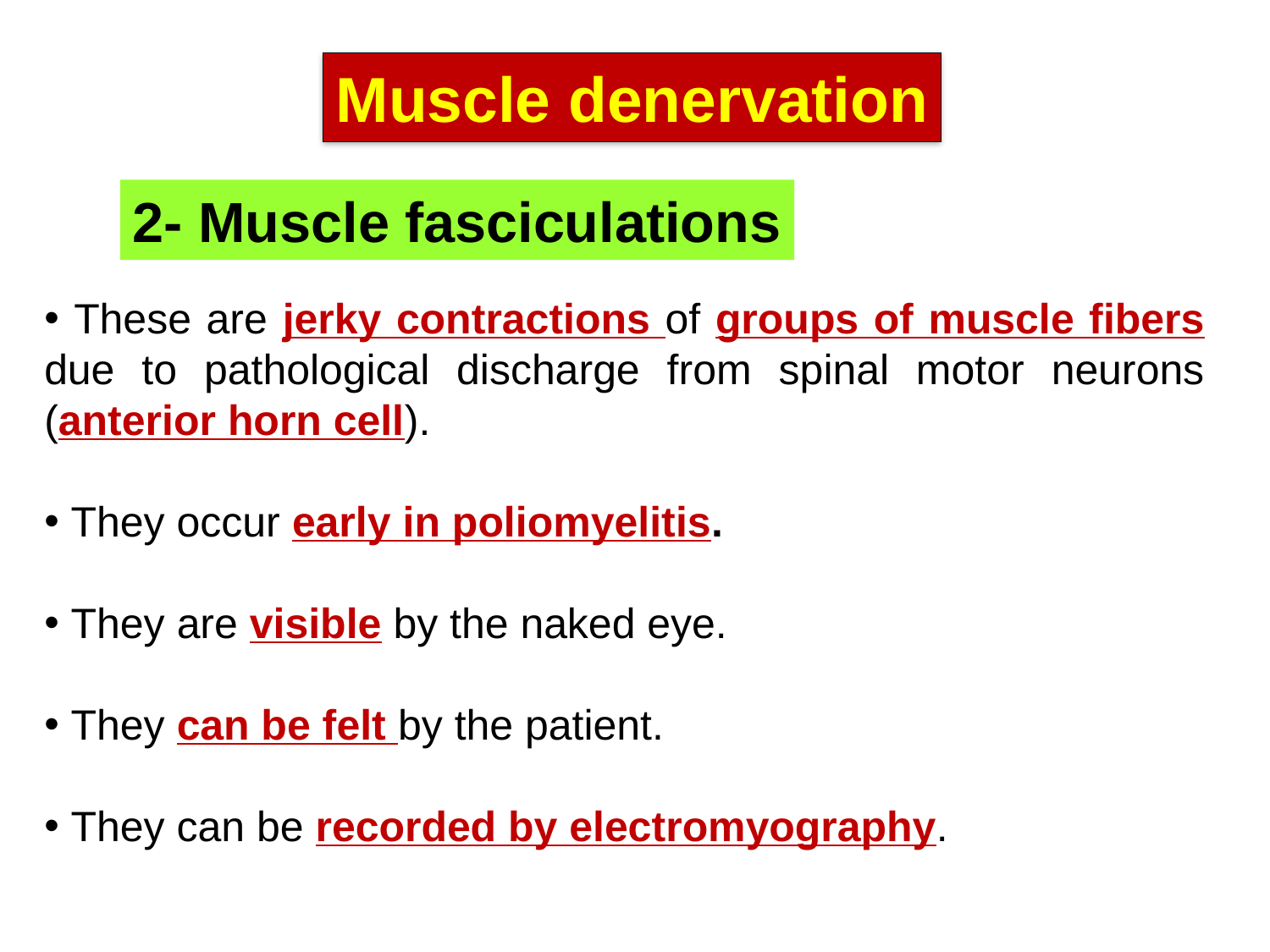

Muscle denervation
2- Muscle fasciculations
 These are jerky contractions of groups of muscle fibers due to pathological discharge from spinal motor neurons (anterior horn cell).

 They occur early in poliomyelitis.

 They are visible by the naked eye.

 They can be felt by the patient.

 They can be recorded by electromyography.